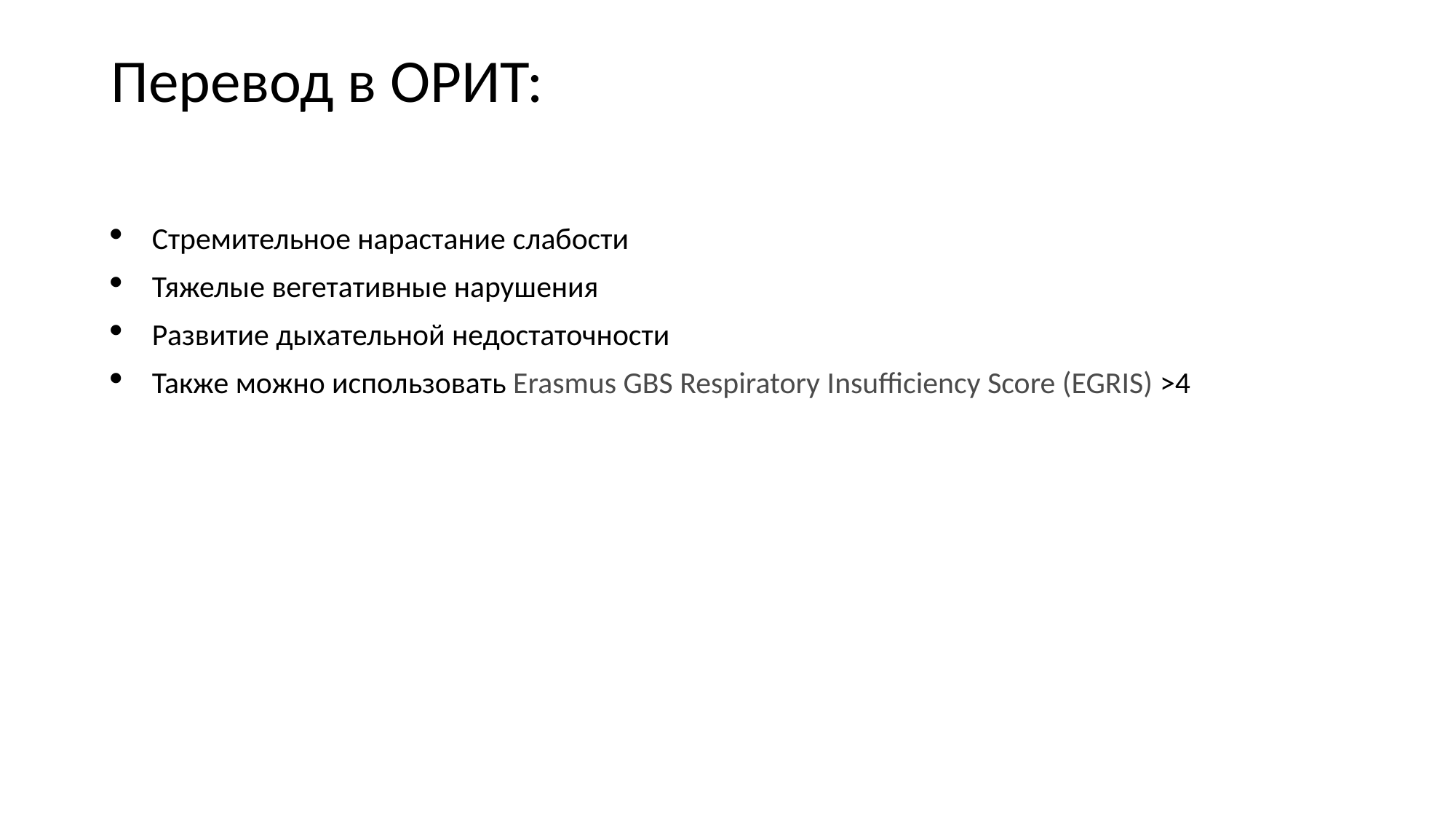

# Перевод в ОРИТ:
Стремительное нарастание слабости
Тяжелые вегетативные нарушения
Развитие дыхательной недостаточности
Также можно использовать Erasmus GBS Respiratory Insufficiency Score (EGRIS) >4